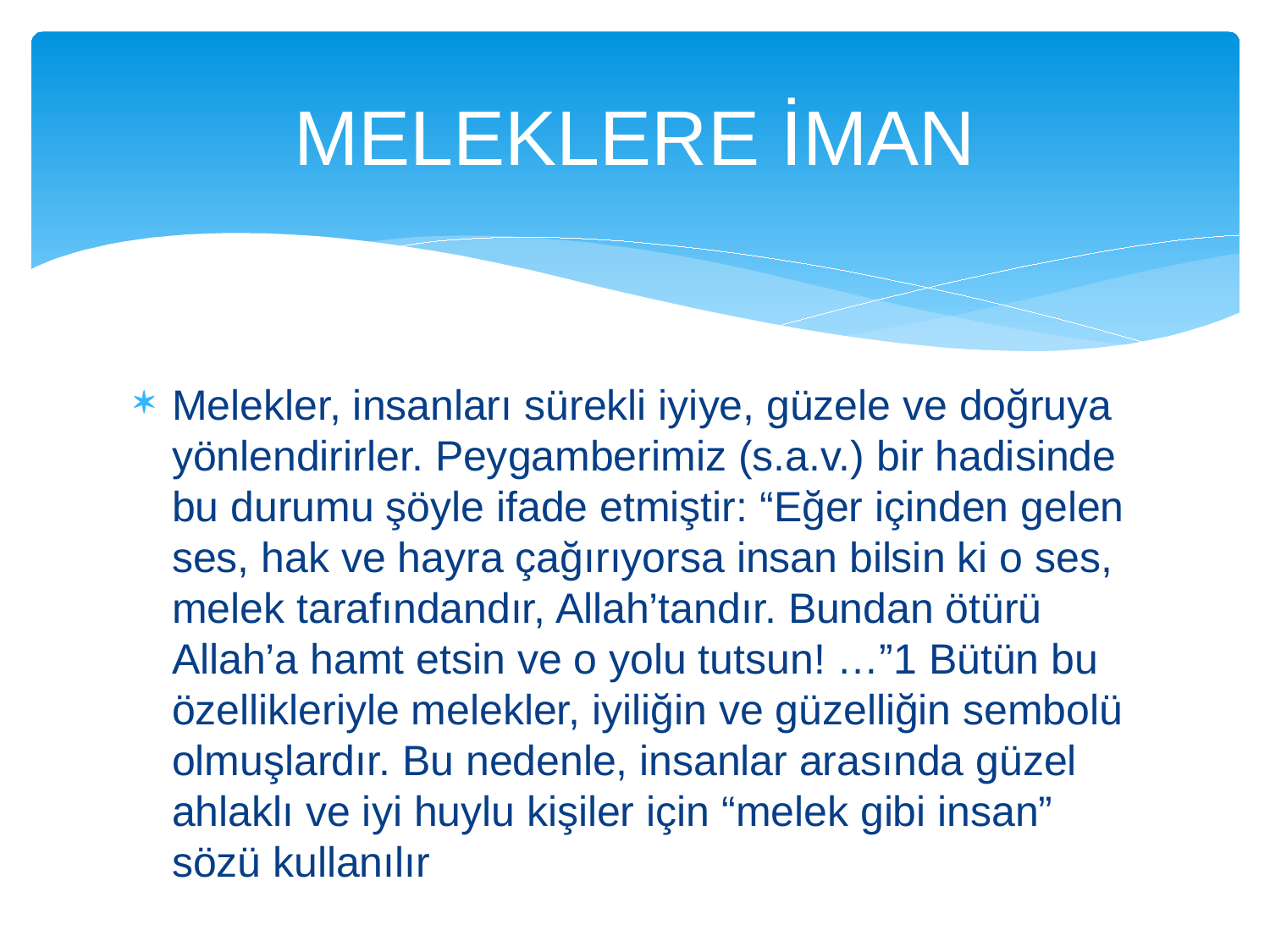

# MELEKLERE İMAN
Melekler, insanları sürekli iyiye, güzele ve doğruya yönlendirirler. Peygamberimiz (s.a.v.) bir hadisinde bu durumu şöyle ifade etmiştir: “Eğer içinden gelen ses, hak ve hayra çağırıyorsa insan bilsin ki o ses, melek tarafındandır, Allah’tandır. Bundan ötürü Allah’a hamt etsin ve o yolu tutsun! …”1 Bütün bu özellikleriyle melekler, iyiliğin ve güzelliğin sembolü olmuşlardır. Bu nedenle, insanlar arasında güzel ahlaklı ve iyi huylu kişiler için “melek gibi insan” sözü kullanılır